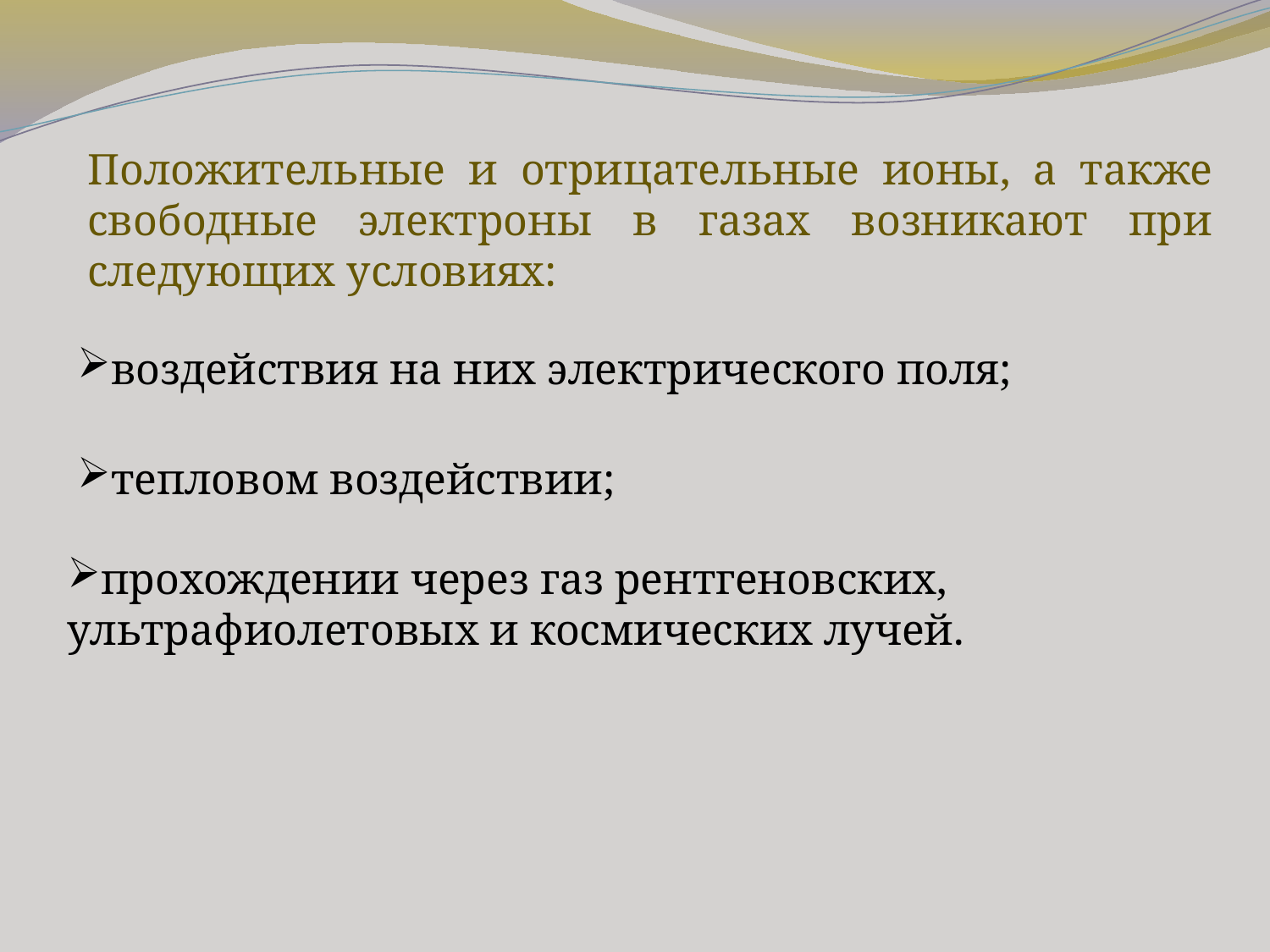

Положительные и отрицательные ионы, а также свободные электроны в газах возникают при следующих условиях:

воздействия на них электрического поля;

тепловом воздействии;

прохождении через газ рентгеновских, ультрафиолетовых и космических лучей.